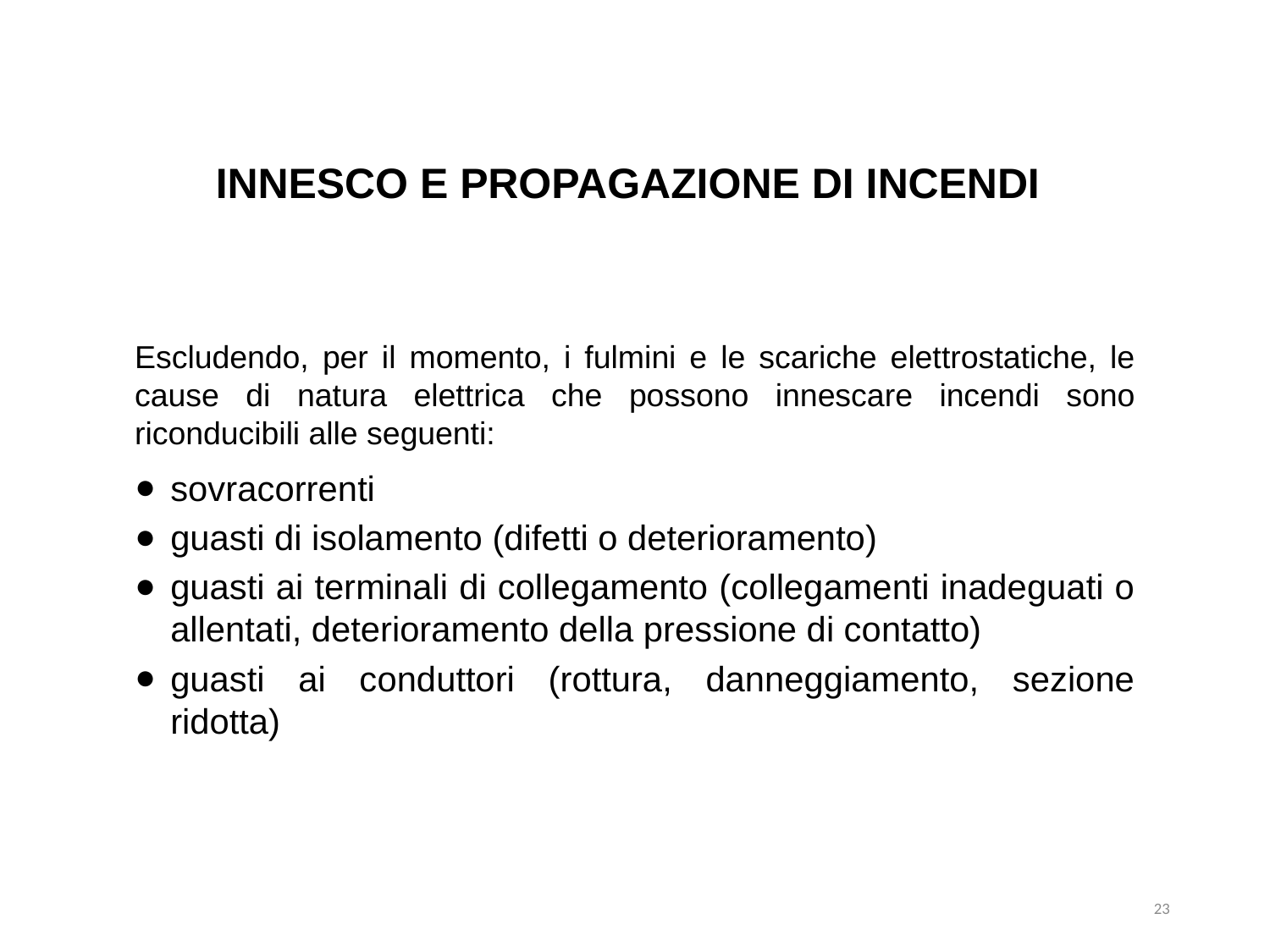

INNESCO E PROPAGAZIONE DI INCENDI
Escludendo, per il momento, i fulmini e le scariche elettrostatiche, le cause di natura elettrica che possono innescare incendi sono riconducibili alle seguenti:
sovracorrenti
guasti di isolamento (difetti o deterioramento)
guasti ai terminali di collegamento (collegamenti inadeguati o allentati, deterioramento della pressione di contatto)
guasti ai conduttori (rottura, danneggiamento, sezione ridotta)
23